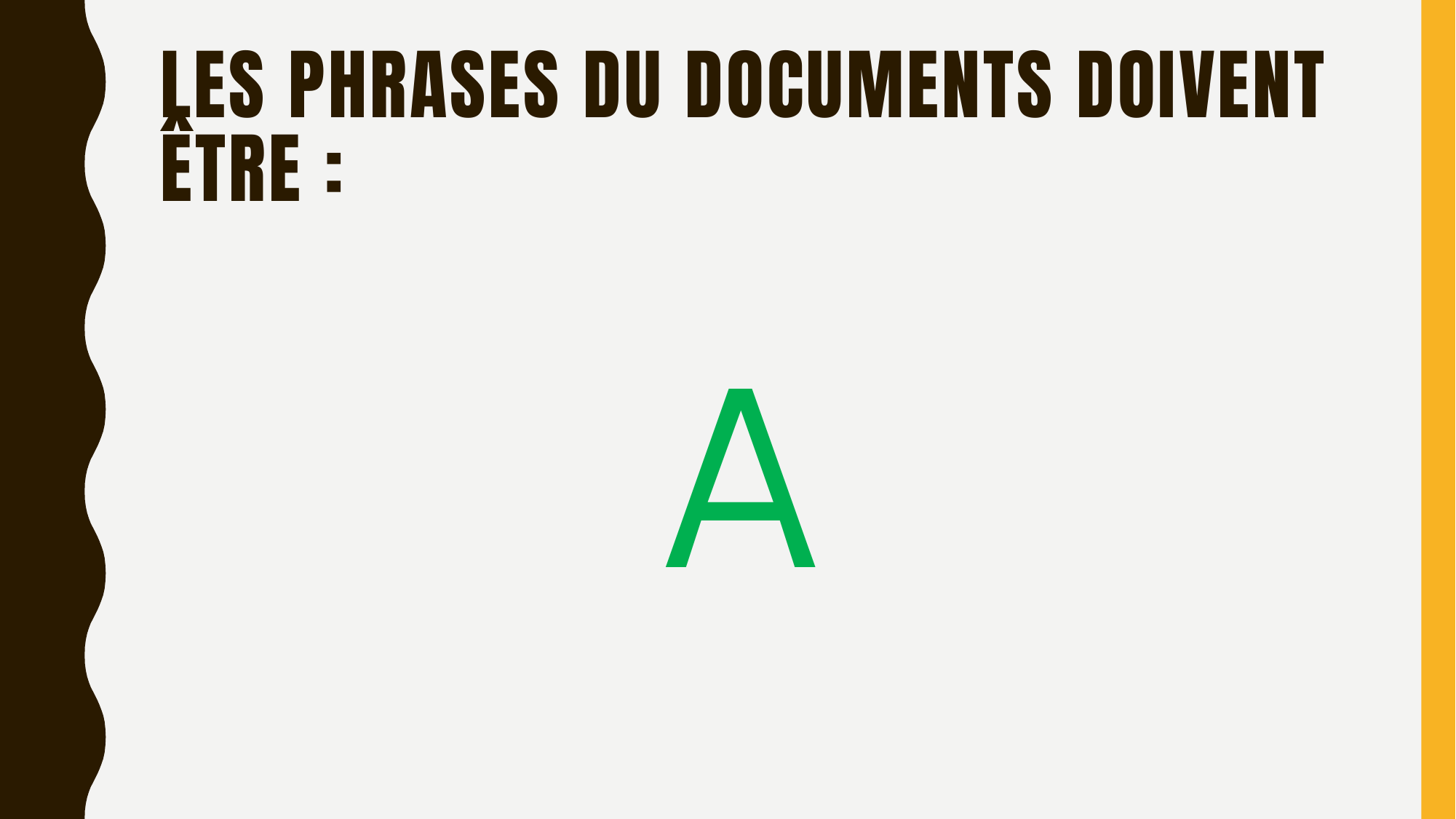

# Les phrases du documents doivent être :
A